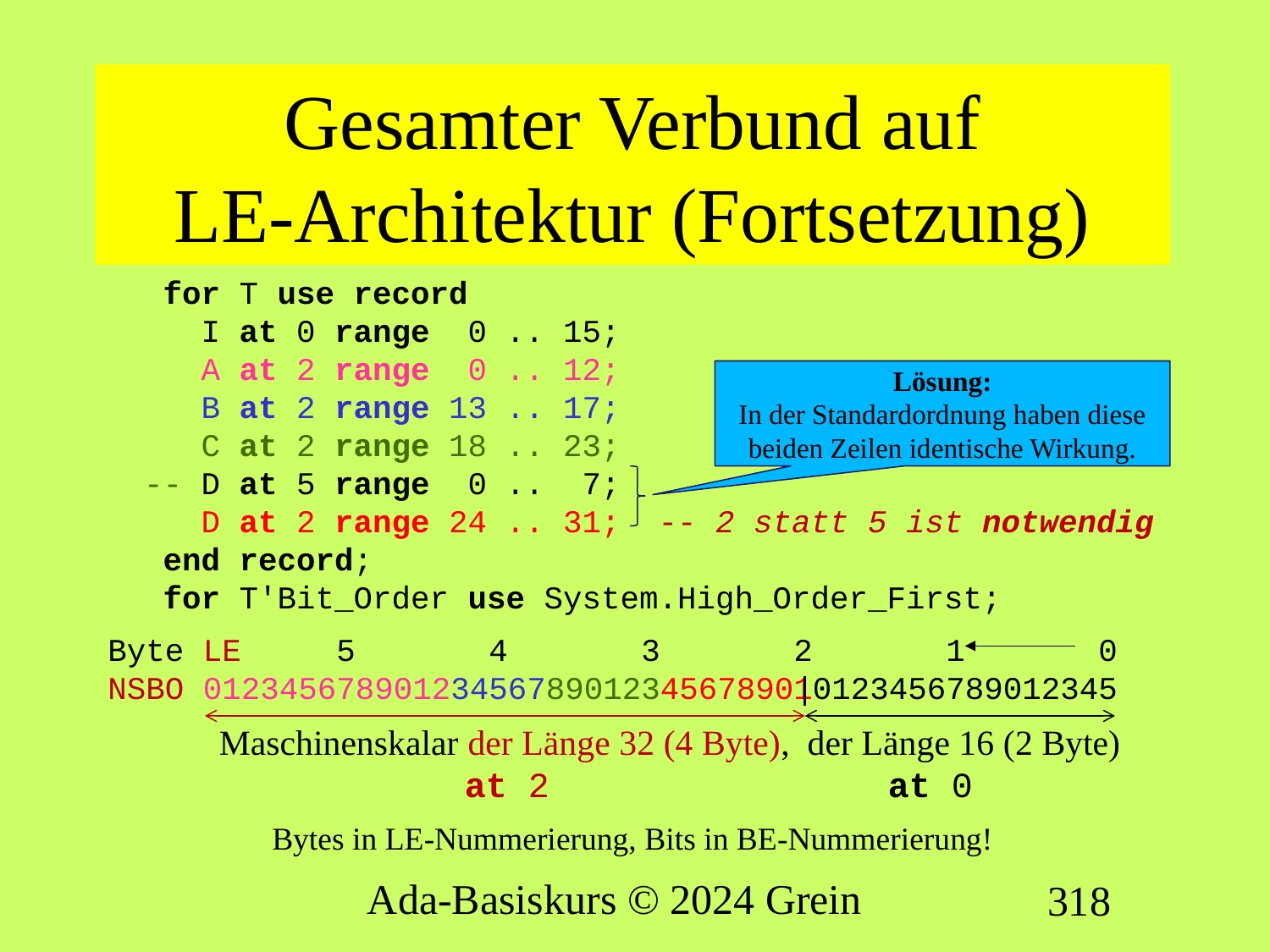

# Gesamter Verbund auf LE-Architektur (Fortsetzung)
 for T use record
   I at 0 range  0 .. 15;
   A at 2 range  0 .. 12;
   B at 2 range 13 .. 17;
   C at 2 range 18 .. 23;
-- D at 5 range  0 ..  7;
   D at 2 range 24 .. 31;  -- 2 statt 5 ist notwendig
 end record;
 for T'Bit_Order use System.High_Order_First;
Byte LE     5       4       3       2       1       0
NSBO 012345678901234567890123456789010123456789012345
Maschinenskalar der Länge 32 (4 Byte),  der Länge 16 (2 Byte)
           at 2                at 0
Bytes in LE-Nummerierung, Bits in BE-Nummerierung!
Lösung:
In der Standardordnung haben diese beiden Zeilen identische Wirkung.

Ada-Basiskurs © 2024 Grein
318